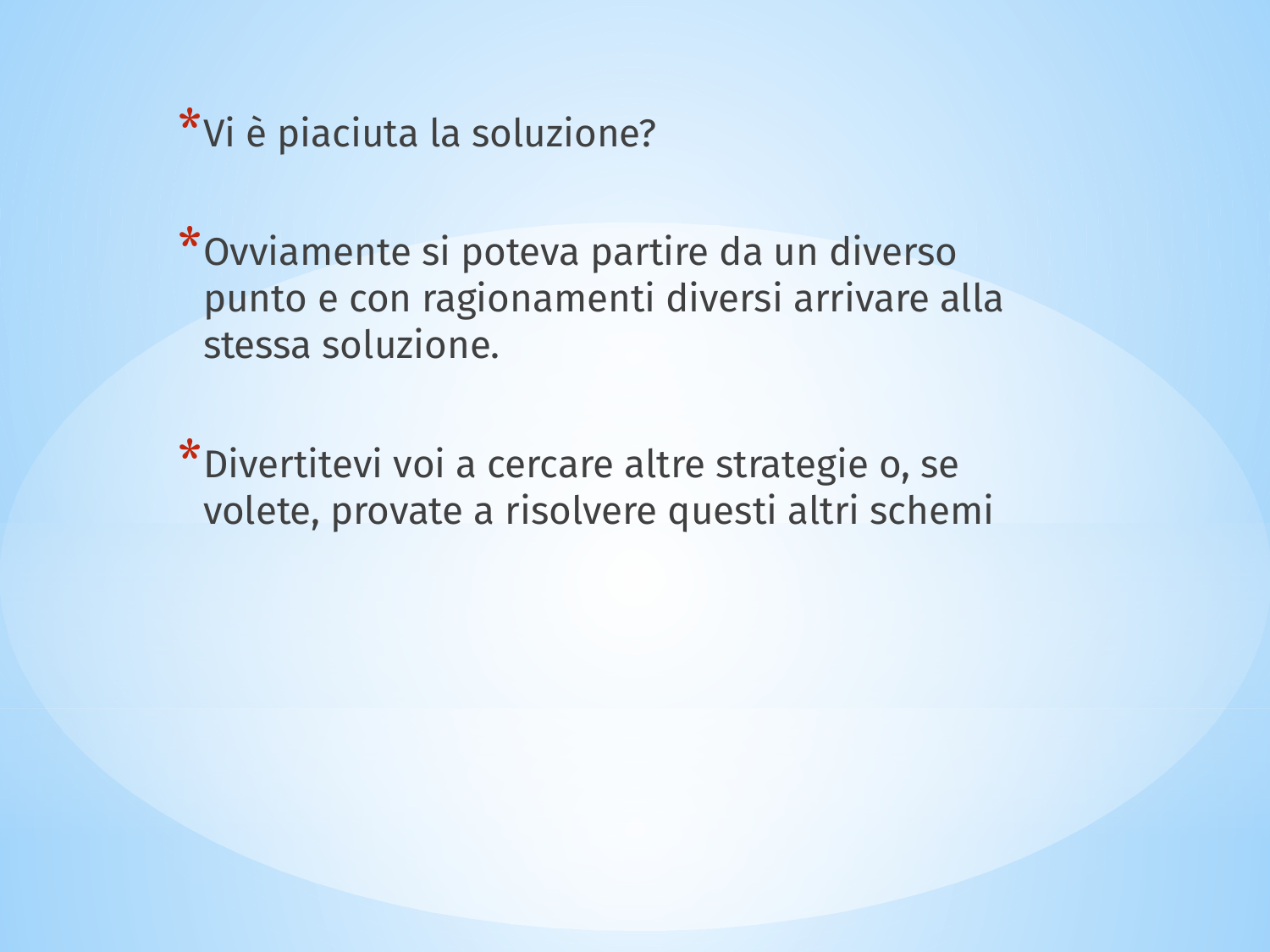

Vi è piaciuta la soluzione?

Ovviamente si poteva partire da un diverso punto e con ragionamenti diversi arrivare alla stessa soluzione.

Divertitevi voi a cercare altre strategie o, se volete, provate a risolvere questi altri schemi